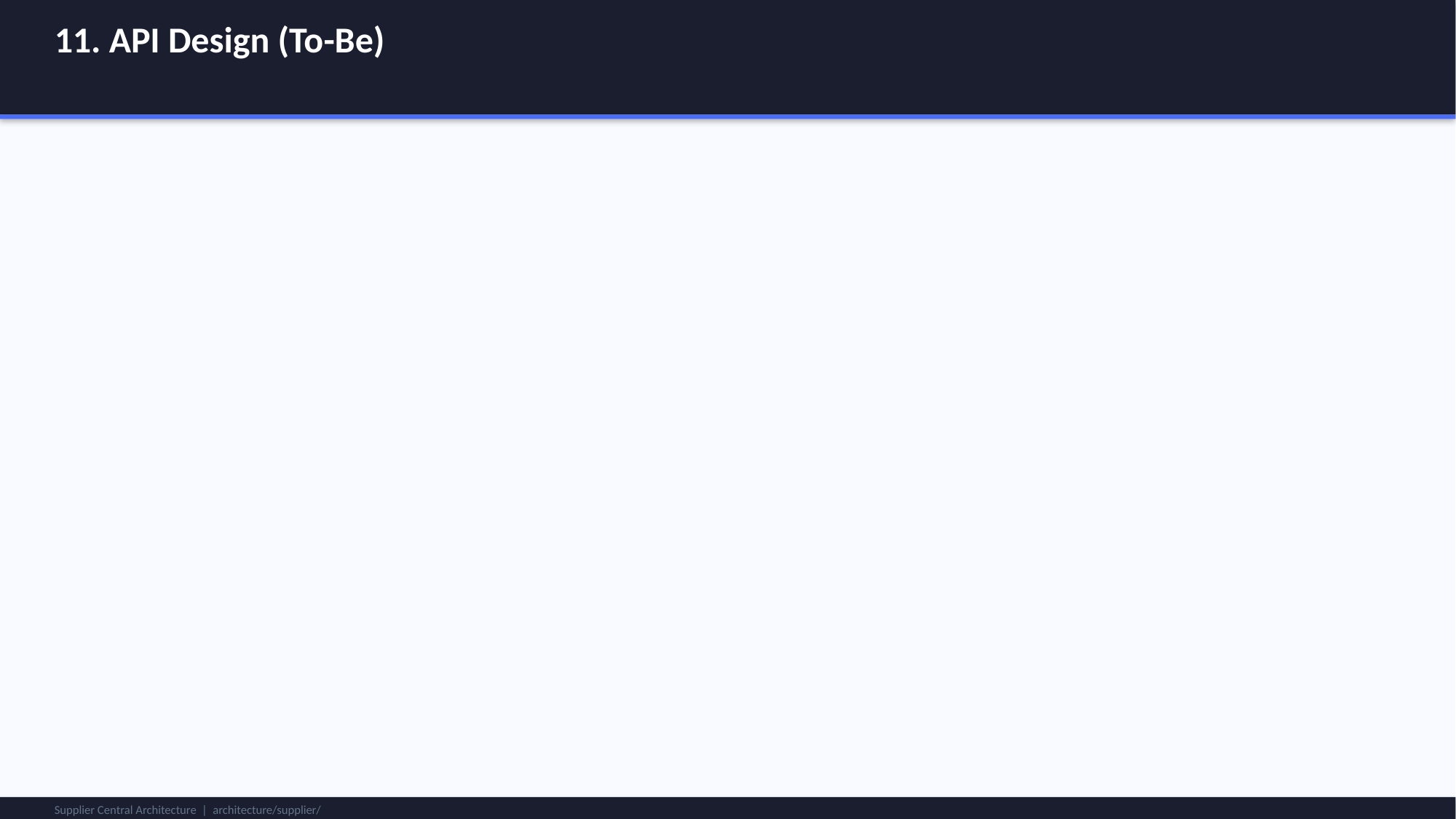

11. API Design (To-Be)

Supplier Central Architecture  |  architecture/supplier/